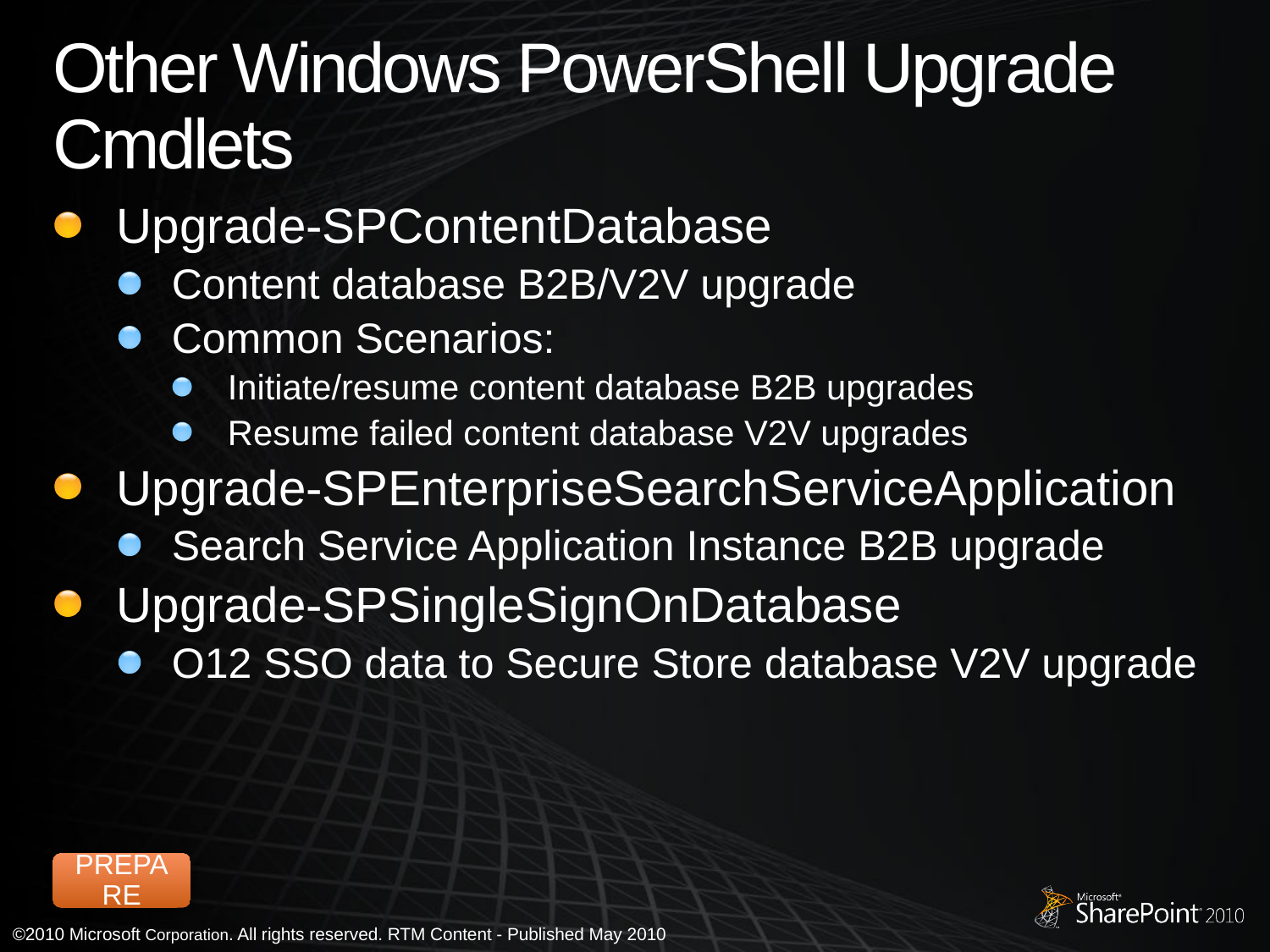

# Other Windows PowerShell Upgrade Cmdlets
Upgrade-SPContentDatabase
Content database B2B/V2V upgrade
Common Scenarios:
Initiate/resume content database B2B upgrades
Resume failed content database V2V upgrades
Upgrade-SPEnterpriseSearchServiceApplication
Search Service Application Instance B2B upgrade
Upgrade-SPSingleSignOnDatabase
O12 SSO data to Secure Store database V2V upgrade